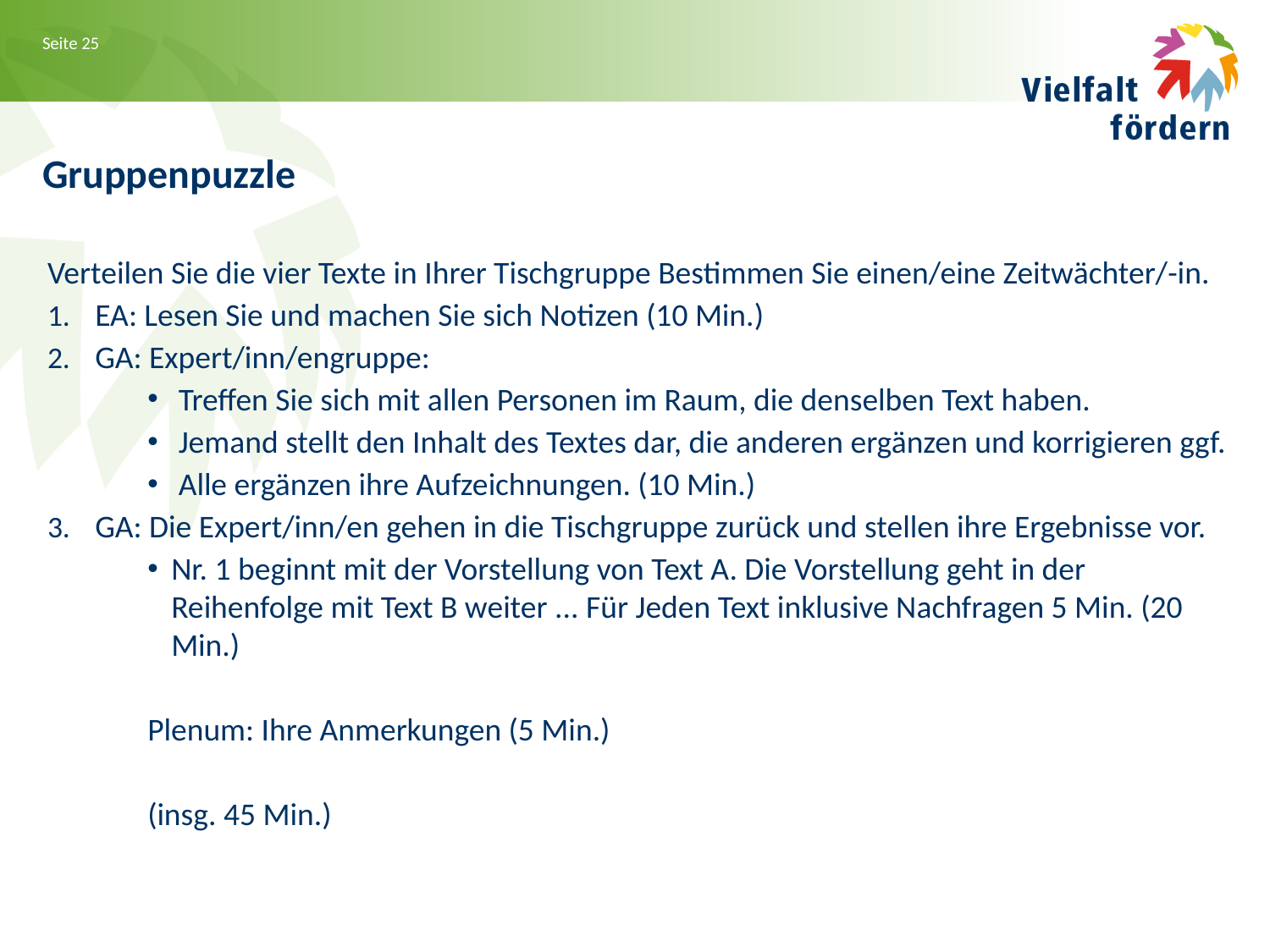

Gruppenpuzzle
Verteilen Sie die vier Texte in Ihrer Tischgruppe Bestimmen Sie einen/eine Zeitwächter/-in.
EA: Lesen Sie und machen Sie sich Notizen (10 Min.)
GA: Expert/inn/engruppe:
 Treffen Sie sich mit allen Personen im Raum, die denselben Text haben.
 Jemand stellt den Inhalt des Textes dar, die anderen ergänzen und korrigieren ggf.
 Alle ergänzen ihre Aufzeichnungen. (10 Min.)
GA: Die Expert/inn/en gehen in die Tischgruppe zurück und stellen ihre Ergebnisse vor.
Nr. 1 beginnt mit der Vorstellung von Text A. Die Vorstellung geht in der  Reihenfolge mit Text B weiter ... Für Jeden Text inklusive Nachfragen 5 Min. (20 Min.)

Plenum: Ihre Anmerkungen (5 Min.)

(insg. 45 Min.)